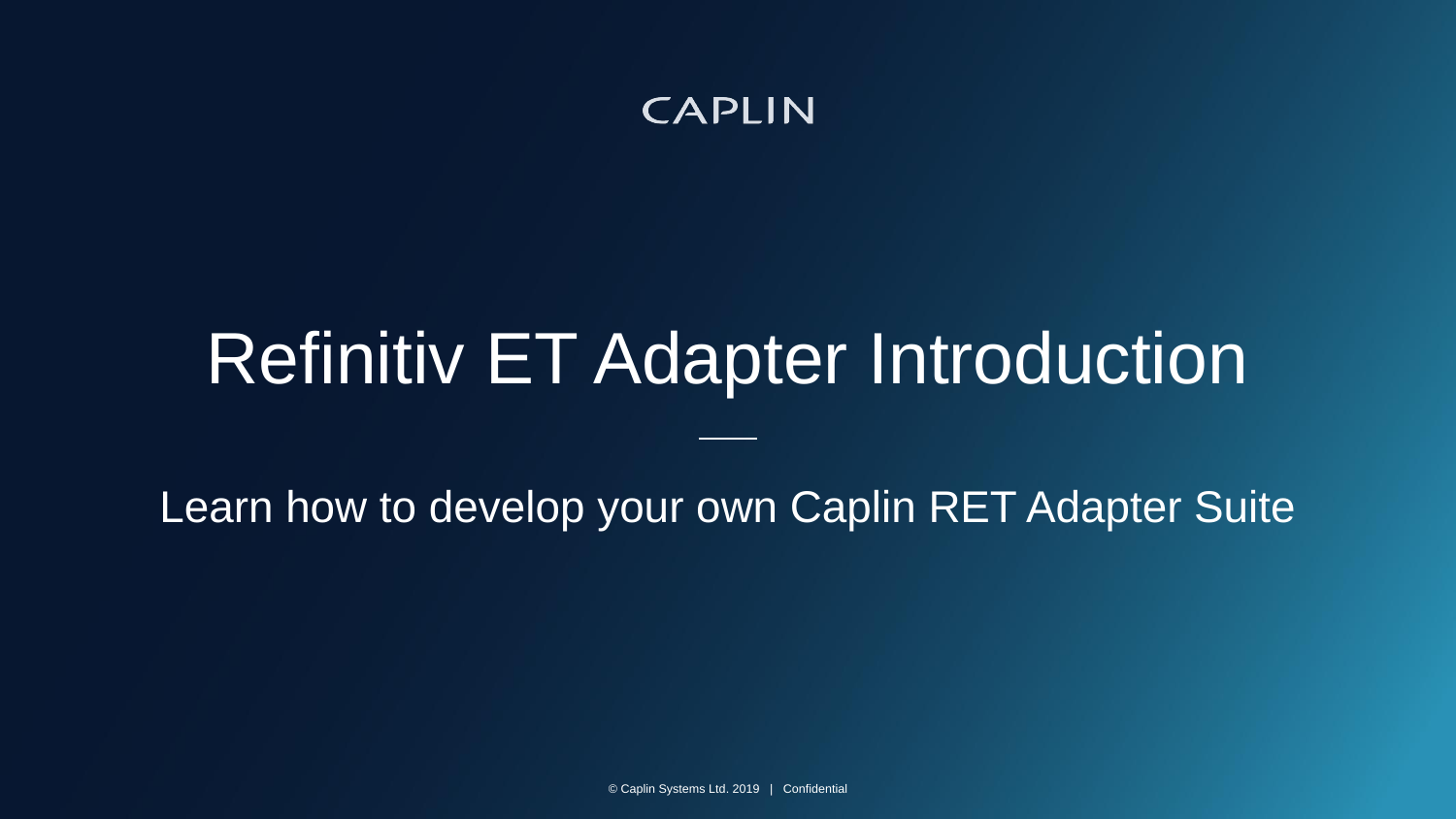

# Refinitiv ET Adapter Introduction
Learn how to develop your own Caplin RET Adapter Suite